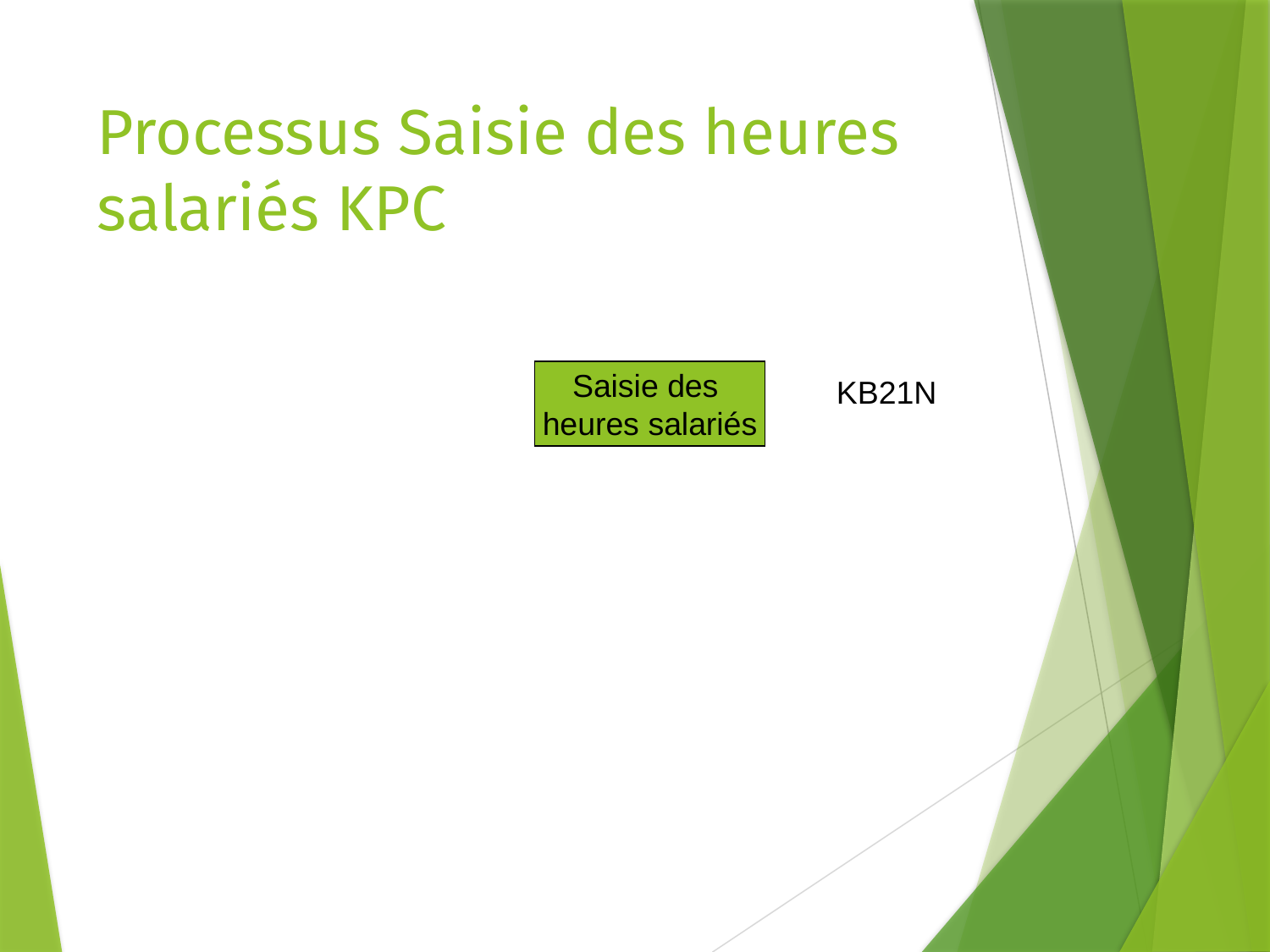

# Processus Saisie des heures salariés KPC
Saisie des
heures salariés
KB21N